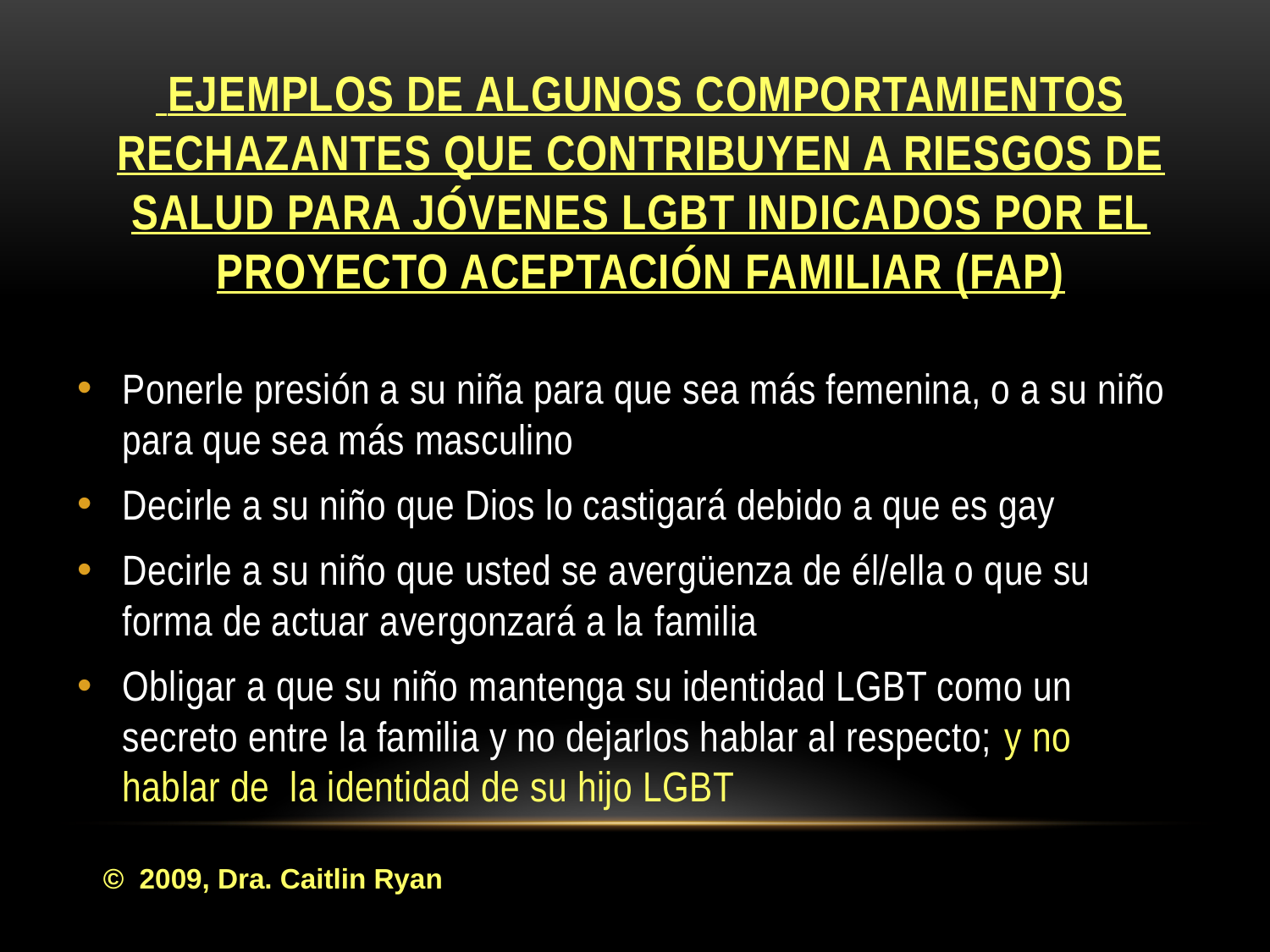

# EJEMPLOS DE ALGUNOS COMPORTAMIENTOS RECHAZANTES QUE CONTRIBUYEN A RIESGOS DE SALUD PARA JÓVENES LGBT INDICADOS POR EL Proyecto aceptación familiar (FAP)
Ponerle presión a su niña para que sea más femenina, o a su niño para que sea más masculino
Decirle a su niño que Dios lo castigará debido a que es gay
Decirle a su niño que usted se avergüenza de él/ella o que su forma de actuar avergonzará a la familia
Obligar a que su niño mantenga su identidad LGBT como un secreto entre la familia y no dejarlos hablar al respecto; y no hablar de  la identidad de su hijo LGBT
©  2009, Dra. Caitlin Ryan